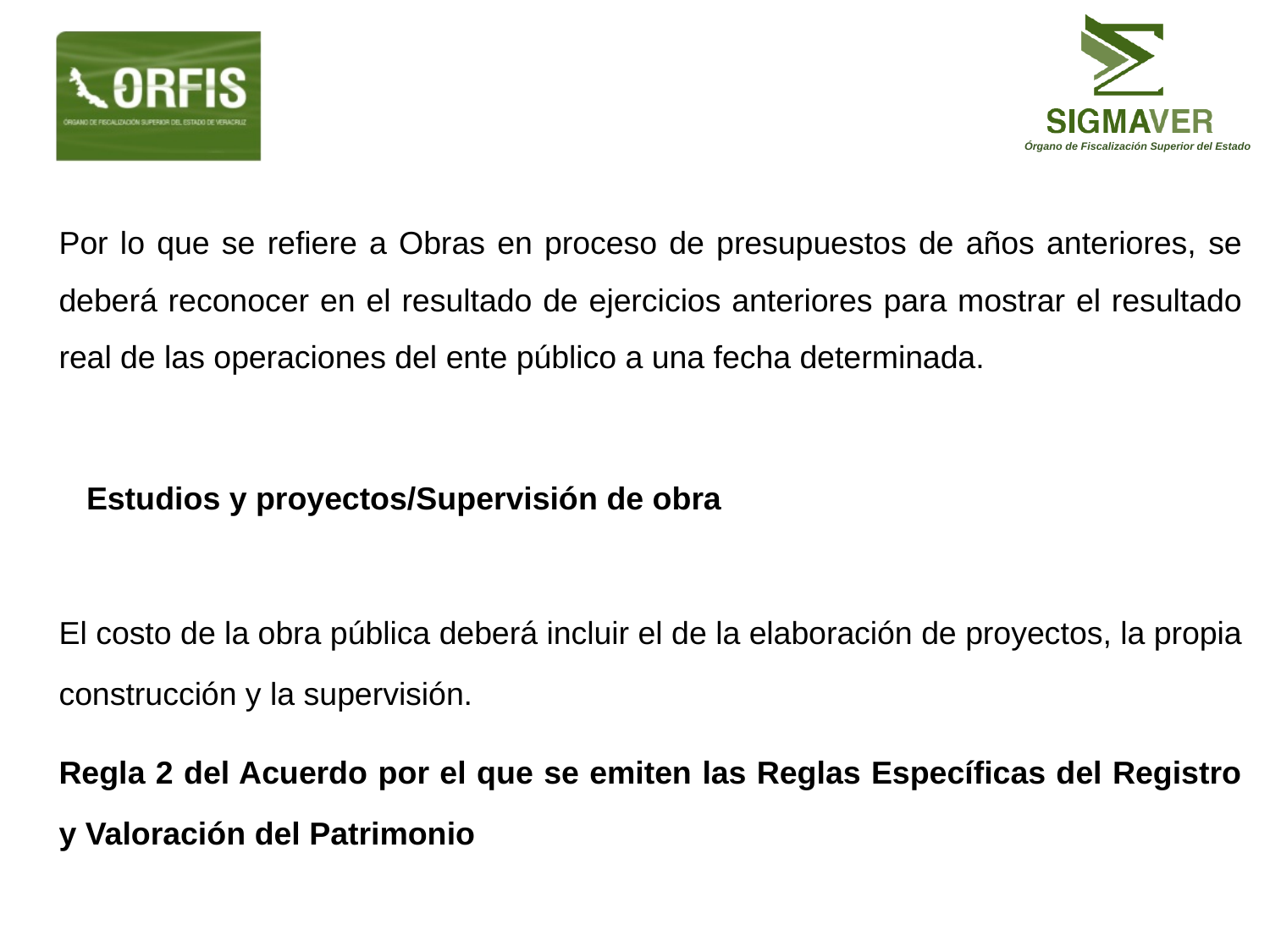

Por lo que se refiere a Obras en proceso de presupuestos de años anteriores, se deberá reconocer en el resultado de ejercicios anteriores para mostrar el resultado real de las operaciones del ente público a una fecha determinada.

  Estudios y proyectos/Supervisión de obra

El costo de la obra pública deberá incluir el de la elaboración de proyectos, la propia construcción y la supervisión.
Regla 2 del Acuerdo por el que se emiten las Reglas Específicas del Registro y Valoración del Patrimonio